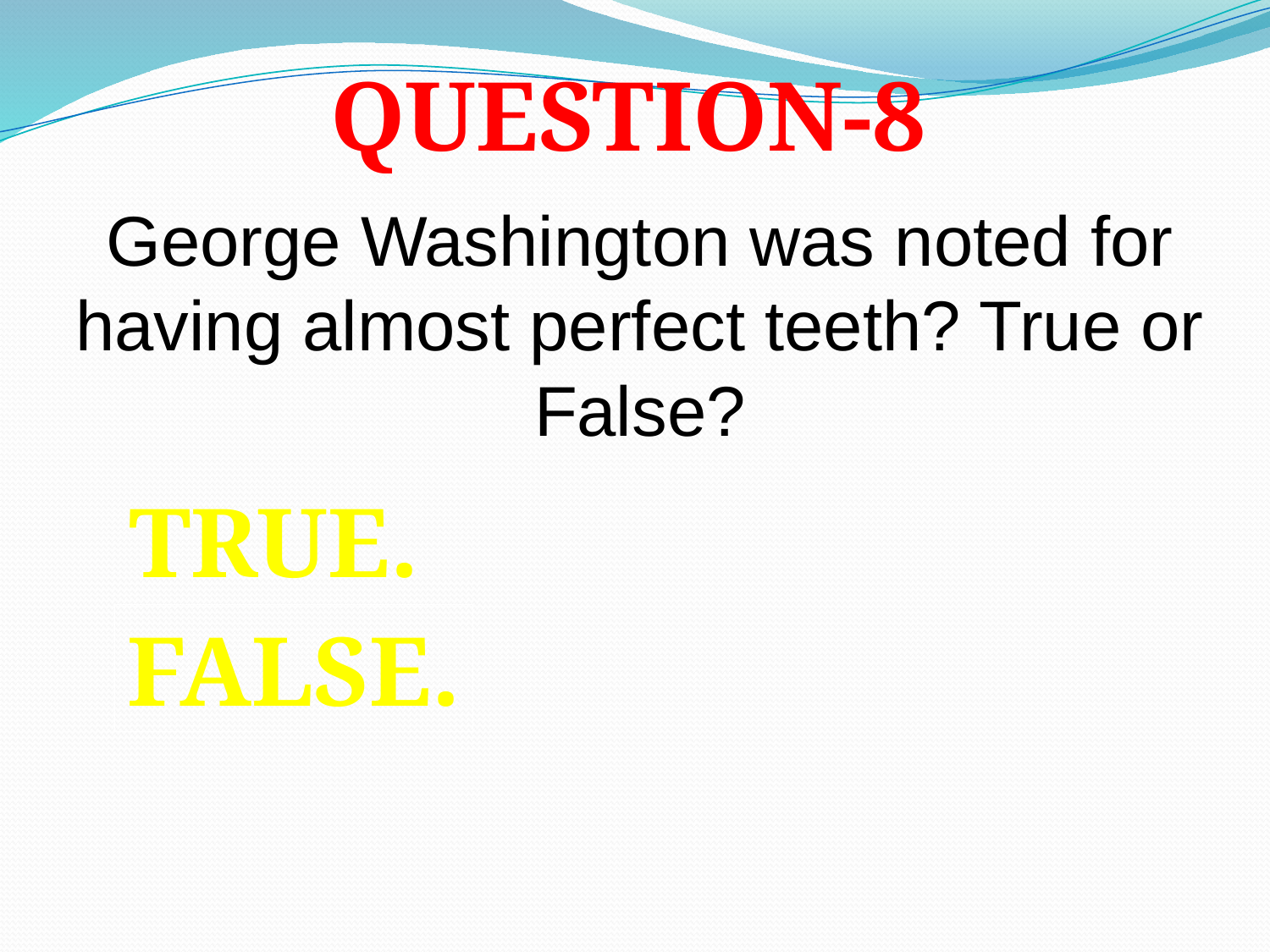

Question-8
George Washington was noted for having almost perfect teeth? True or False?
True.
False.